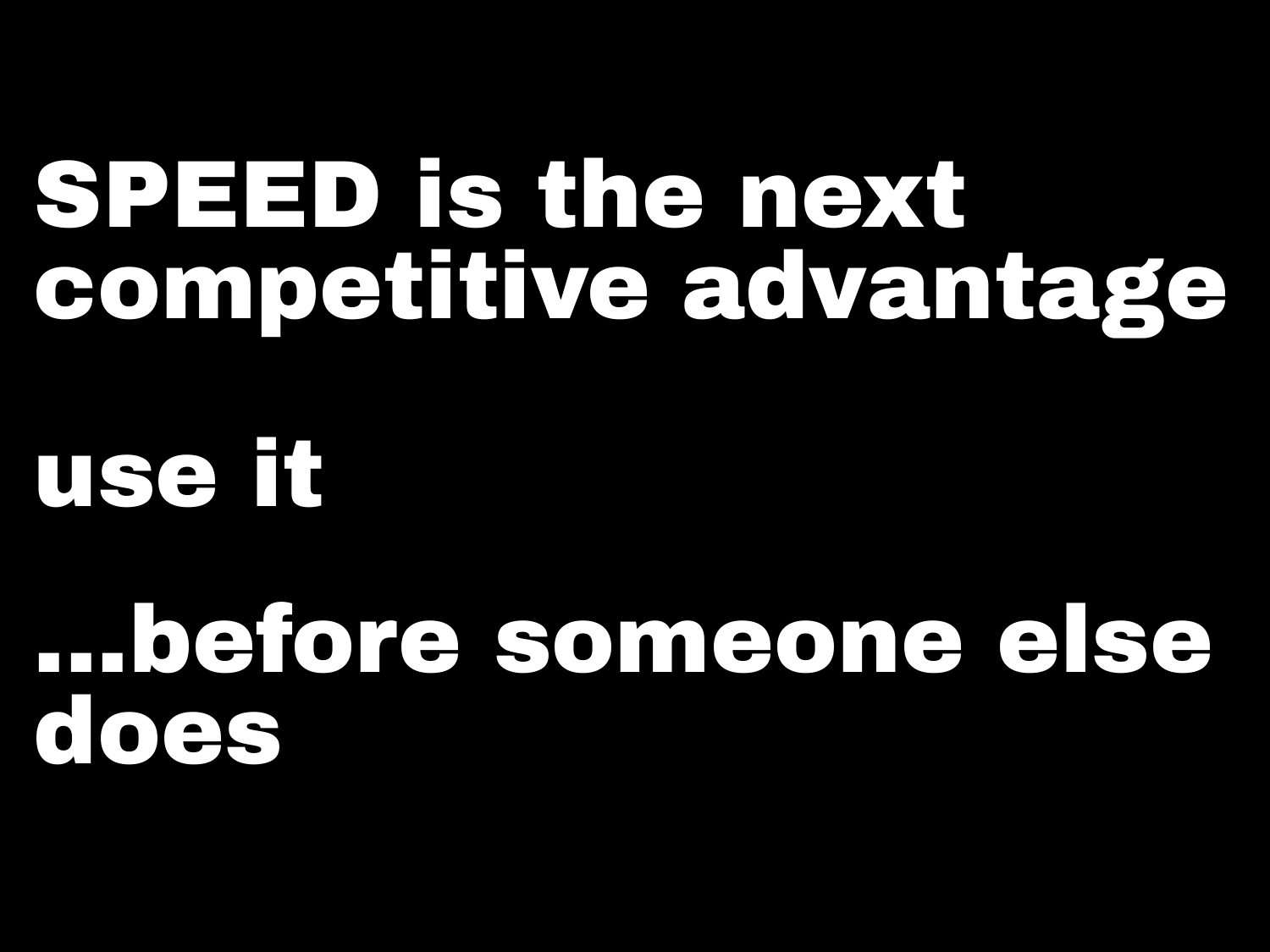

SPEED is the next competitive advantage
use it
...before someone else does